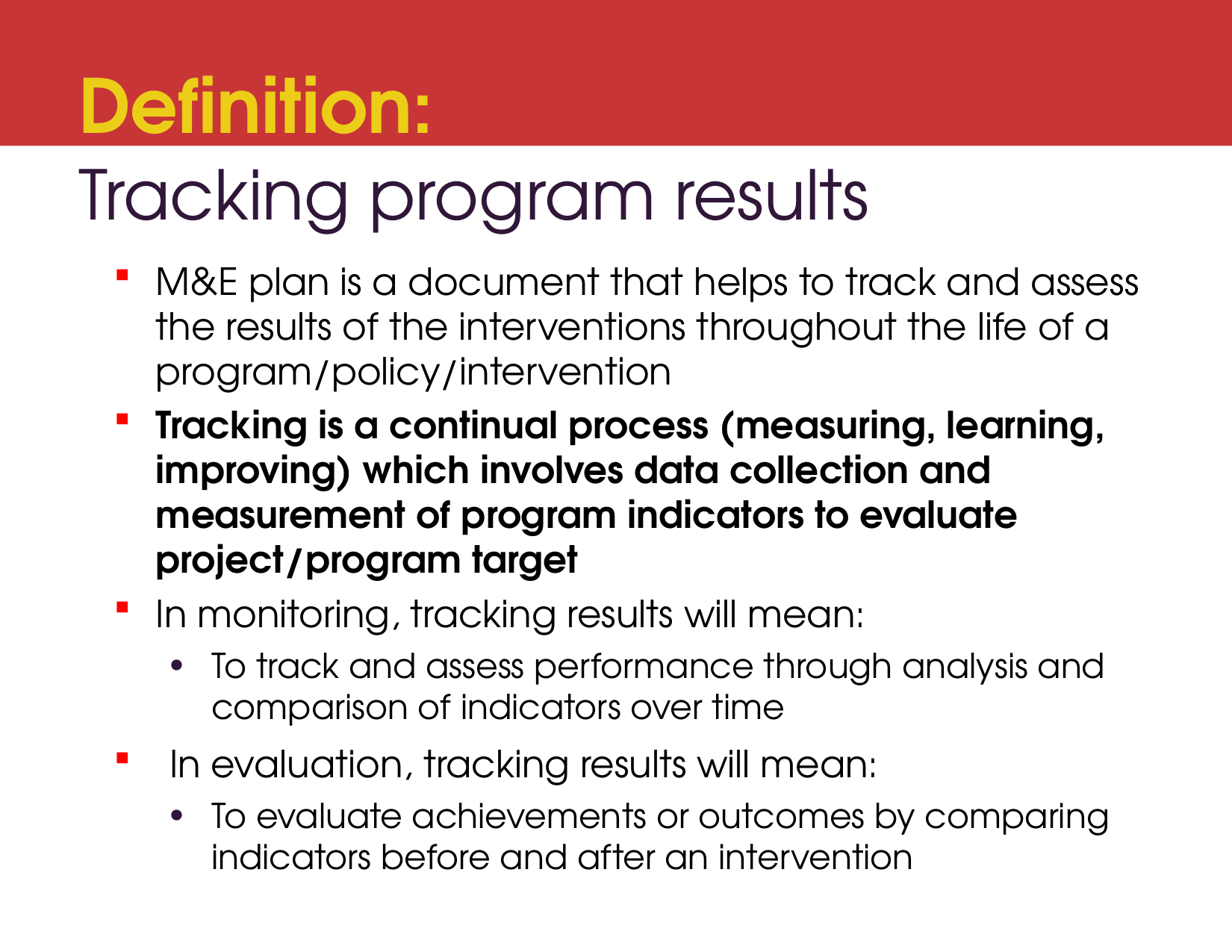

Definition:
Tracking program results
M&E plan is a document that helps to track and assess the results of the interventions throughout the life of a program/policy/intervention
Tracking is a continual process (measuring, learning, improving) which involves data collection and measurement of program indicators to evaluate project/program target
In monitoring, tracking results will mean:
To track and assess performance through analysis and comparison of indicators over time
In evaluation, tracking results will mean:
To evaluate achievements or outcomes by comparing indicators before and after an intervention